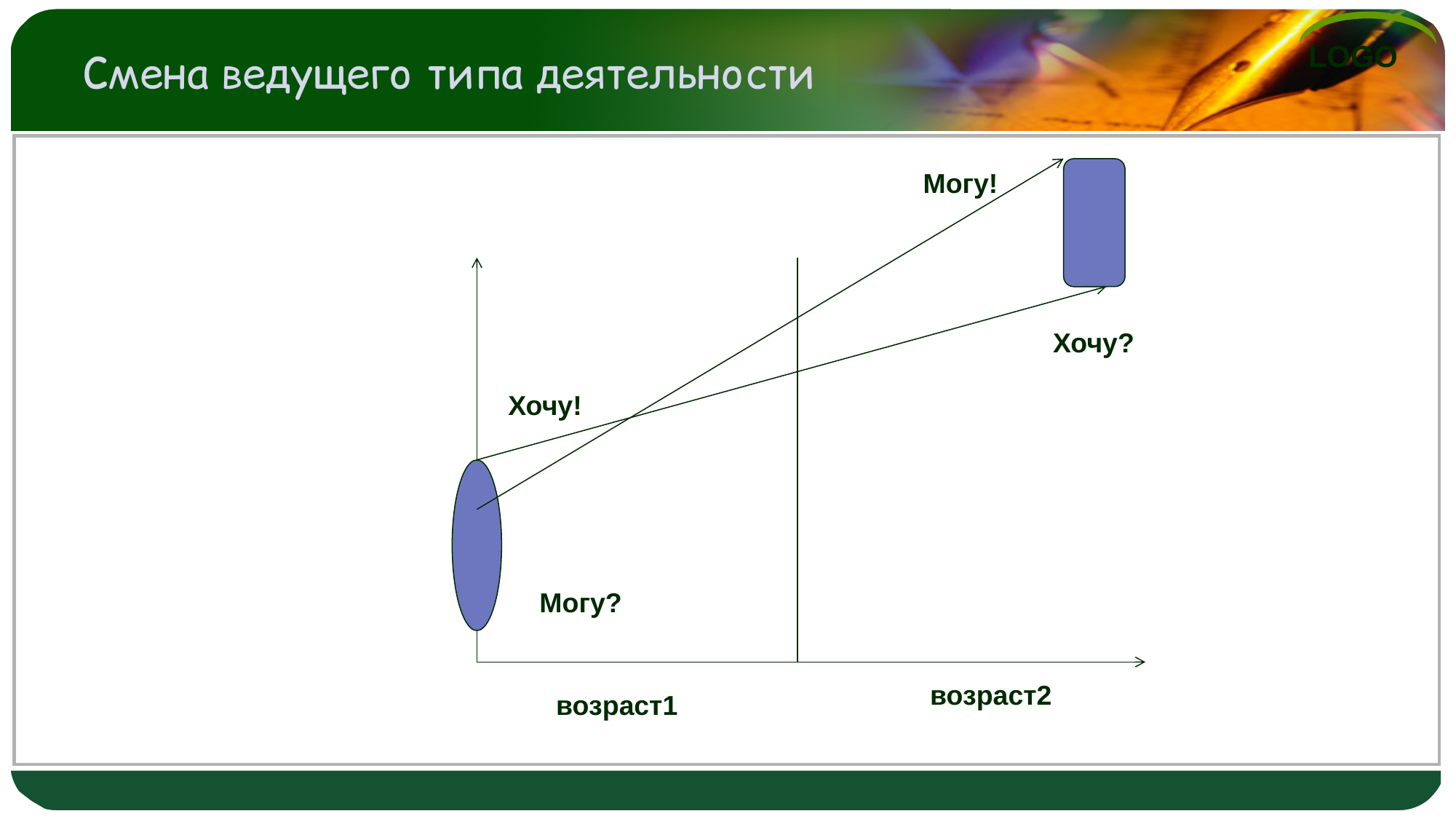

# Смена ведущего типа деятельности

Могу!
Хочу?
Хочу!

Могу?
возраст2
возраст1